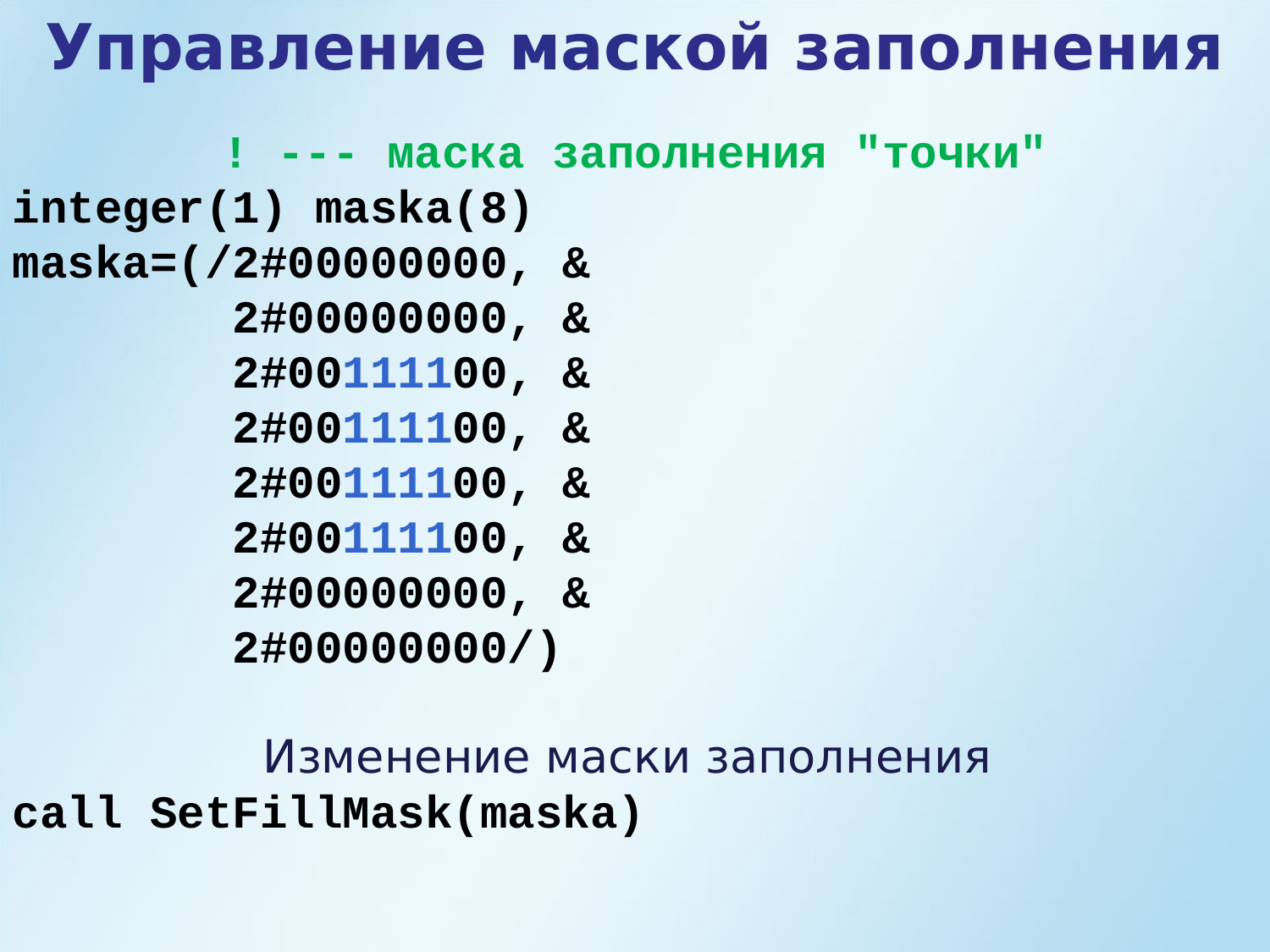

Управление маской заполнения
! --- маска заполнения "точки"
integer(1) maska(8)
maska=(/2#00000000, &
        2#00000000, &
        2#00111100, &
        2#00111100, &
        2#00111100, &
        2#00111100, &
        2#00000000, &
        2#00000000/)

Изменение маски заполнения
call SetFillMask(maska)